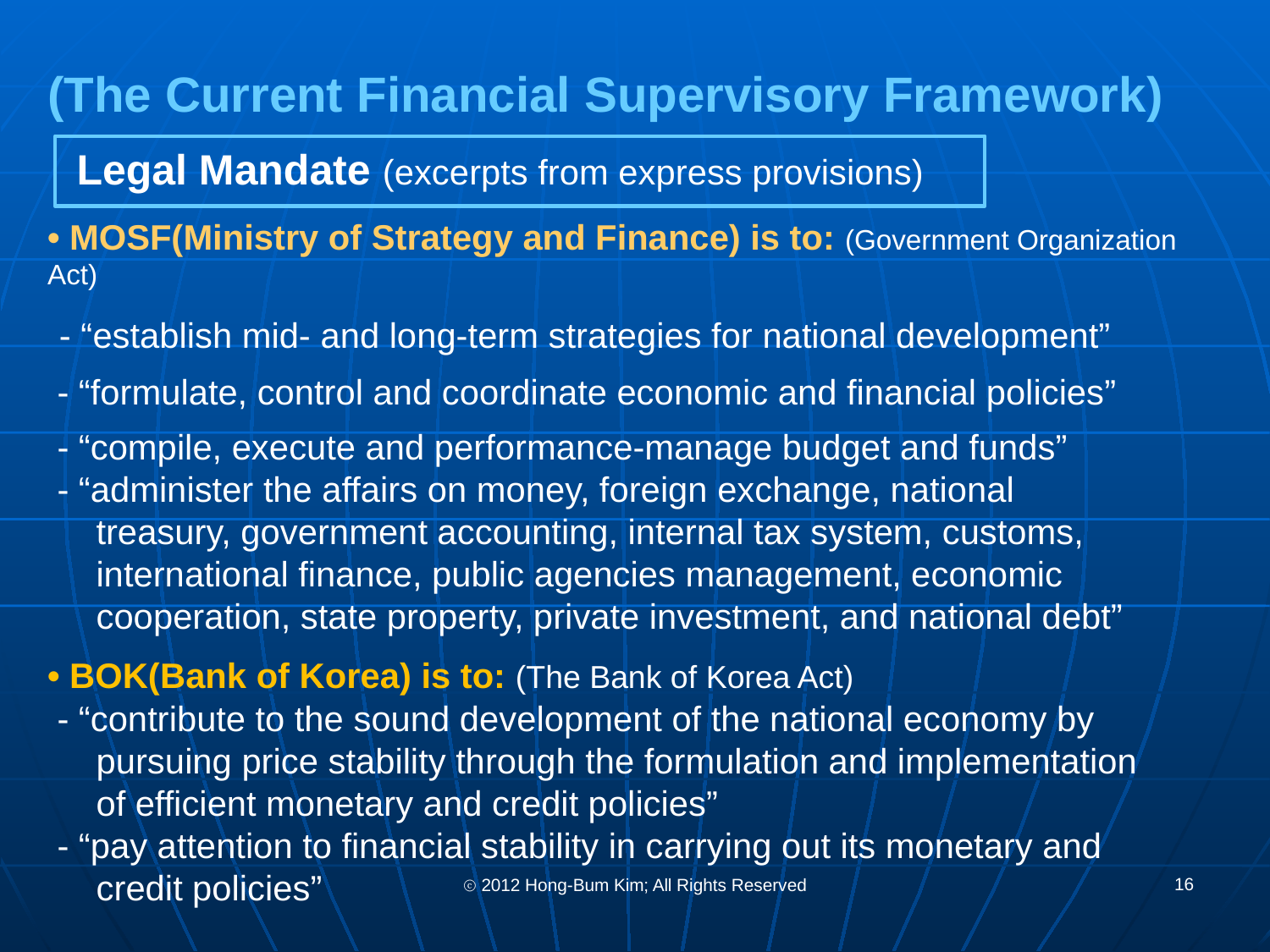

(The Current Financial Supervisory Framework)

      Legal Mandate (excerpts from express provisions)

• MOSF(Ministry of Strategy and Finance) is to: (Government Organization Act)
 - “establish mid- and long-term strategies for national development”
 - “formulate, control and coordinate economic and financial policies”
 - “compile, execute and performance-manage budget and funds”
 - “administer the affairs on money, foreign exchange, national
     treasury, government accounting, internal tax system, customs,
     international finance, public agencies management, economic
     cooperation, state property, private investment, and national debt”

• BOK(Bank of Korea) is to: (The Bank of Korea Act)
 - “contribute to the sound development of the national economy by
     pursuing price stability through the formulation and implementation
     of efficient monetary and credit policies”
 - “pay attention to financial stability in carrying out its monetary and
     credit policies”

16
ⓒ 2012 Hong-Bum Kim; All Rights Reserved